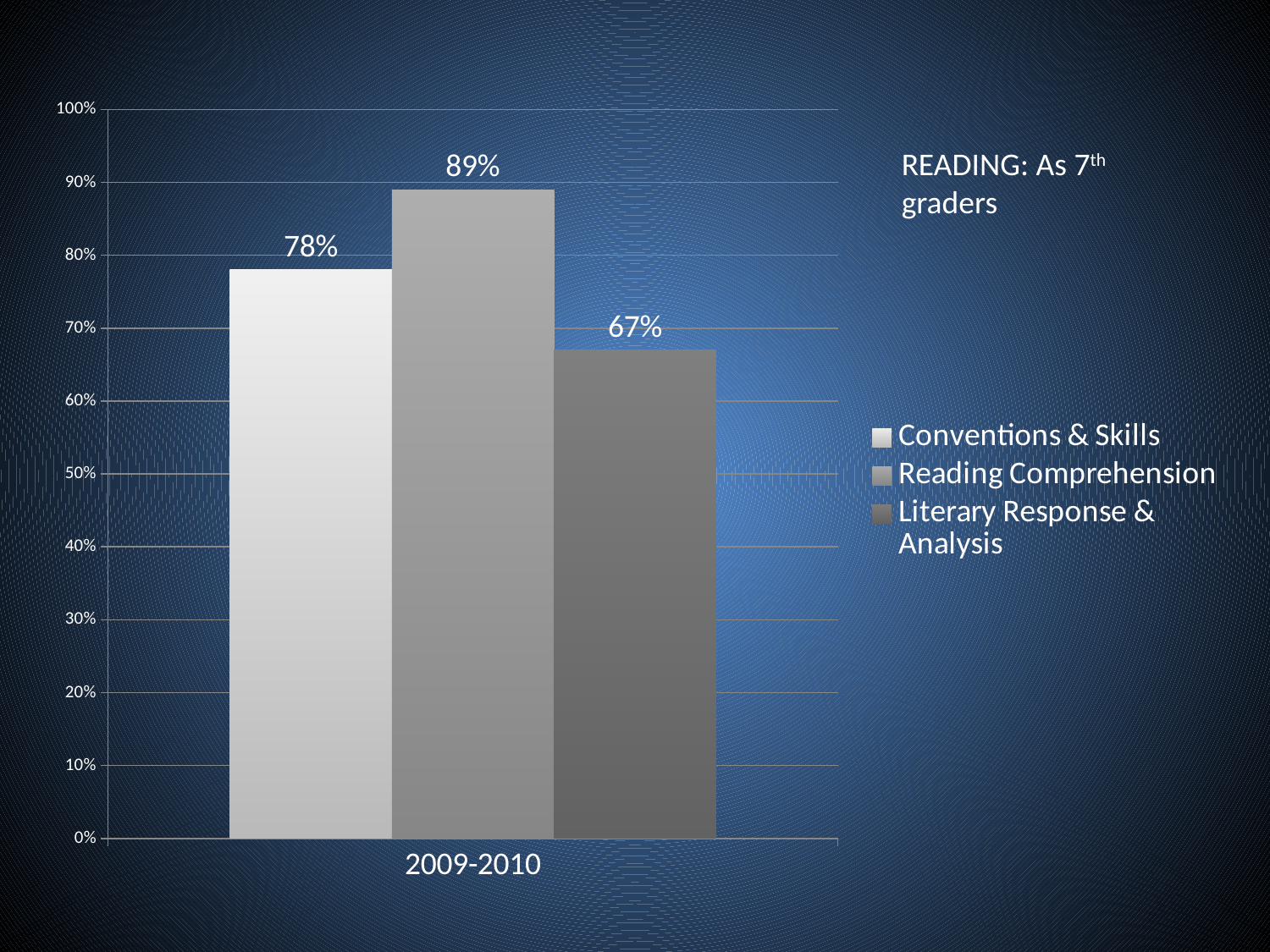

### Chart

| Category | Conventions & Skills | Reading Comprehension | Literary Response & Analysis |
|---|---|---|---|
| 2009-2010 | 0.78 | 0.89 | 0.670000000000001 |
READING: As 7th graders